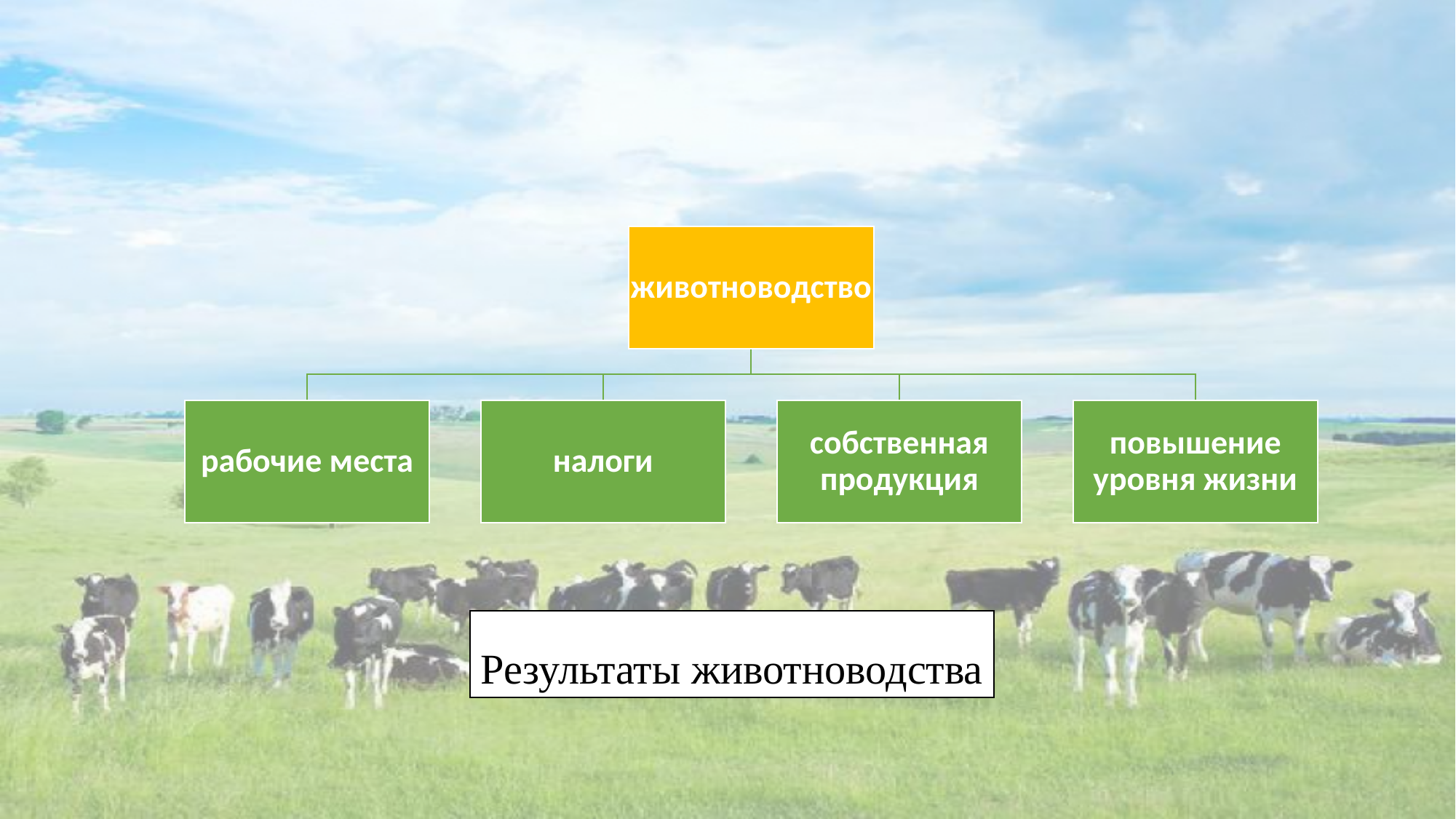

животноводство
рабочие места
налоги
собственная продукция
повышение уровня жизни
Результаты животноводства